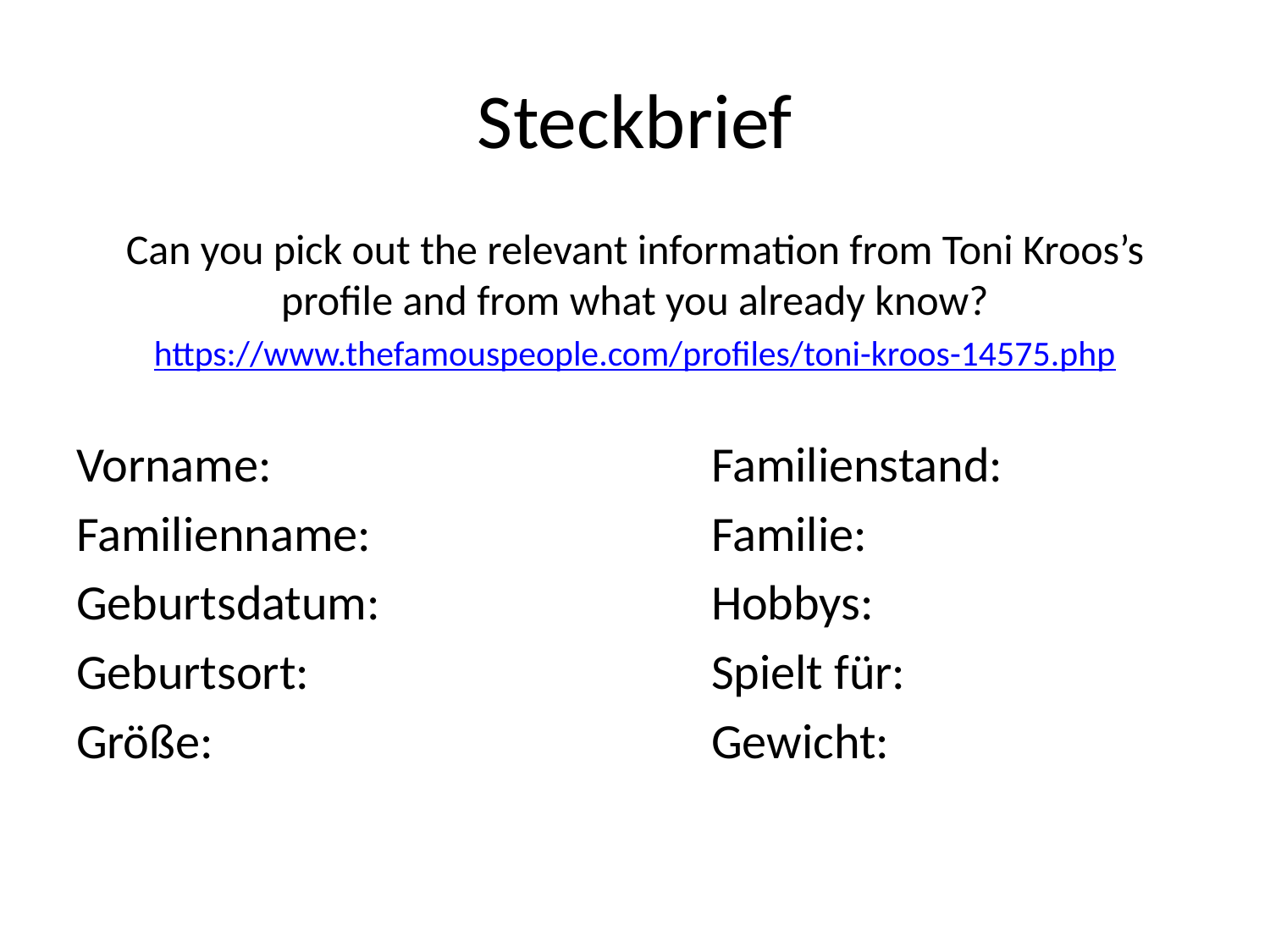

# Steckbrief
Can you pick out the relevant information from Toni Kroos’s profile and from what you already know?
https://www.thefamouspeople.com/profiles/toni-kroos-14575.php

Vorname:				Familienstand:
Familienname:			Familie:
Geburtsdatum:			Hobbys:
Geburtsort:				Spielt für:
Größe:				Gewicht: